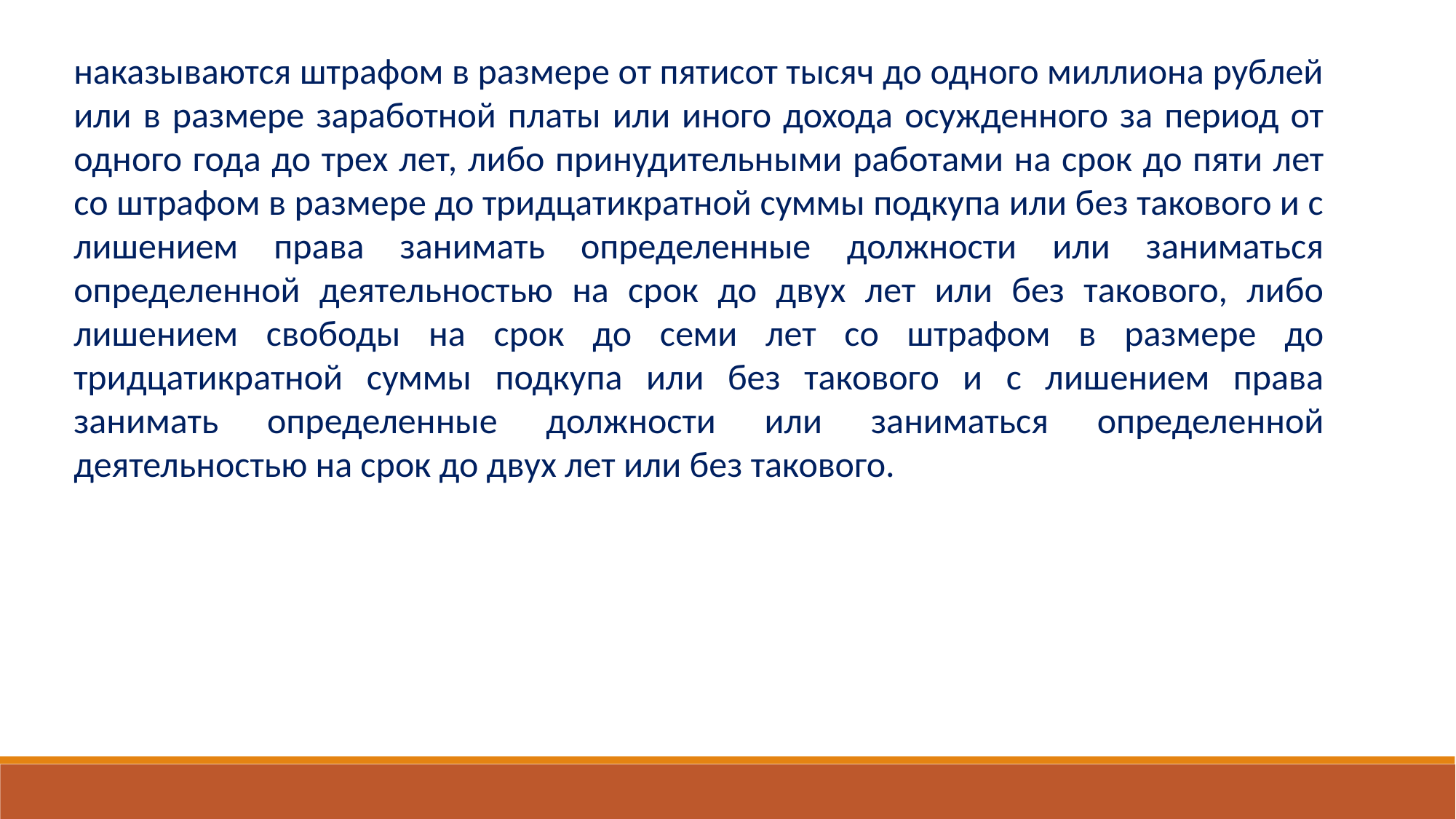

наказываются штрафом в размере от пятисот тысяч до одного миллиона рублей или в размере заработной платы или иного дохода осужденного за период от одного года до трех лет, либо принудительными работами на срок до пяти лет со штрафом в размере до тридцатикратной суммы подкупа или без такового и с лишением права занимать определенные должности или заниматься определенной деятельностью на срок до двух лет или без такового, либо лишением свободы на срок до семи лет со штрафом в размере до тридцатикратной суммы подкупа или без такового и с лишением права занимать определенные должности или заниматься определенной деятельностью на срок до двух лет или без такового.